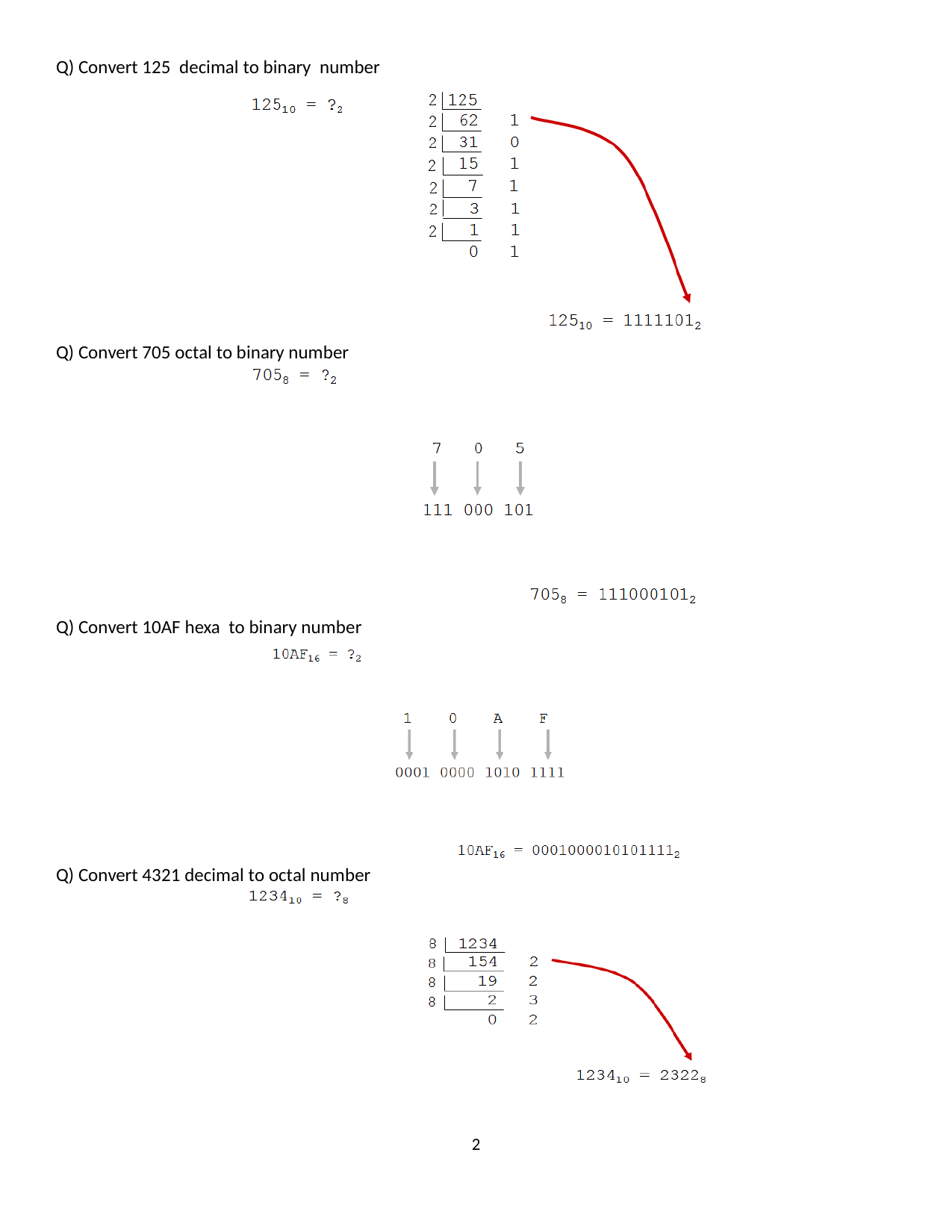

Q) Convert 125  decimal to binary  number

Q) Convert 705 octal to binary number

Q) Convert 10AF hexa  to binary number

Q) Convert 4321 decimal to octal number

2